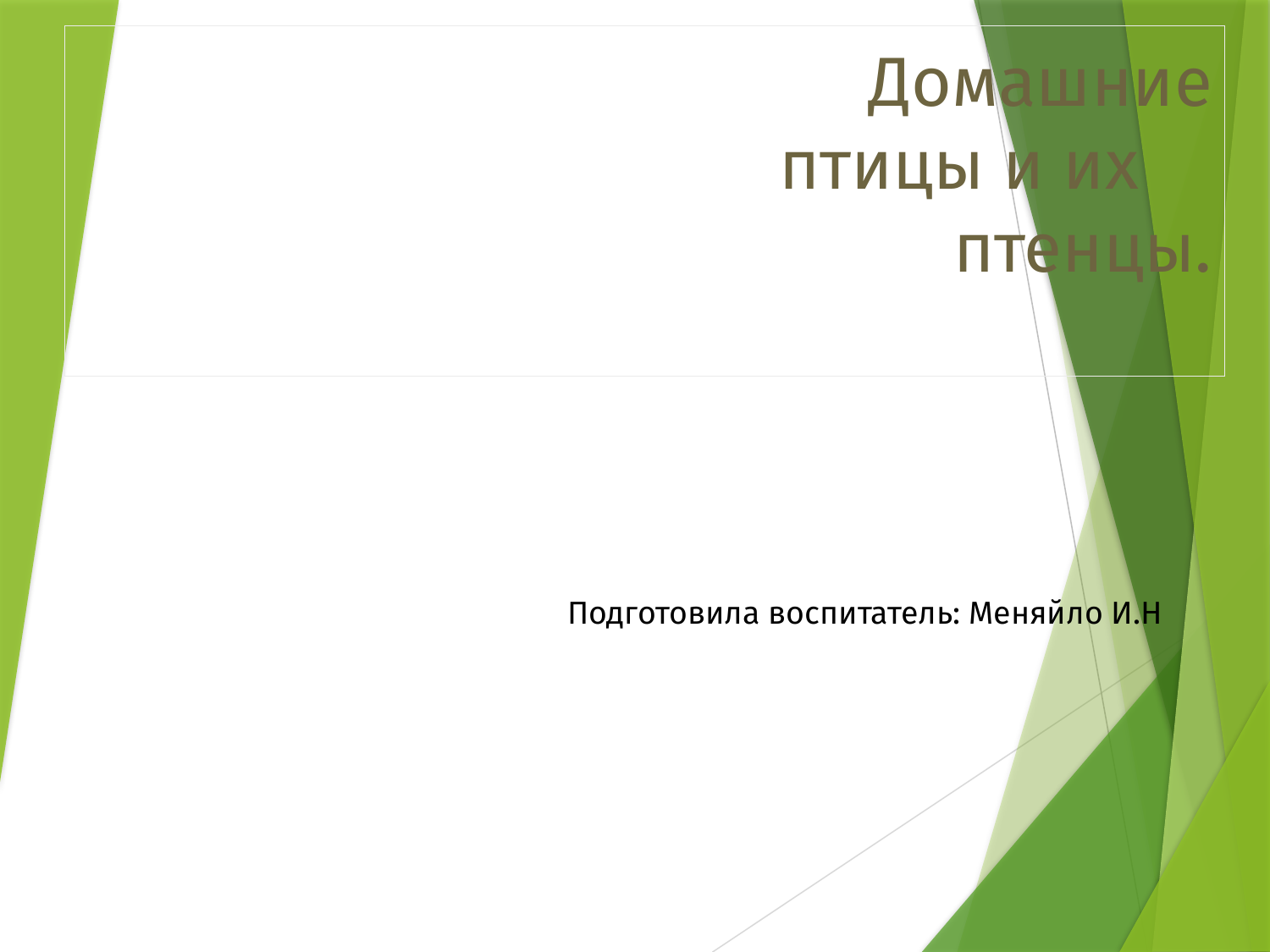

# Домашние птицы и их птенцы.
Подготовила воспитатель: Меняйло И.Н